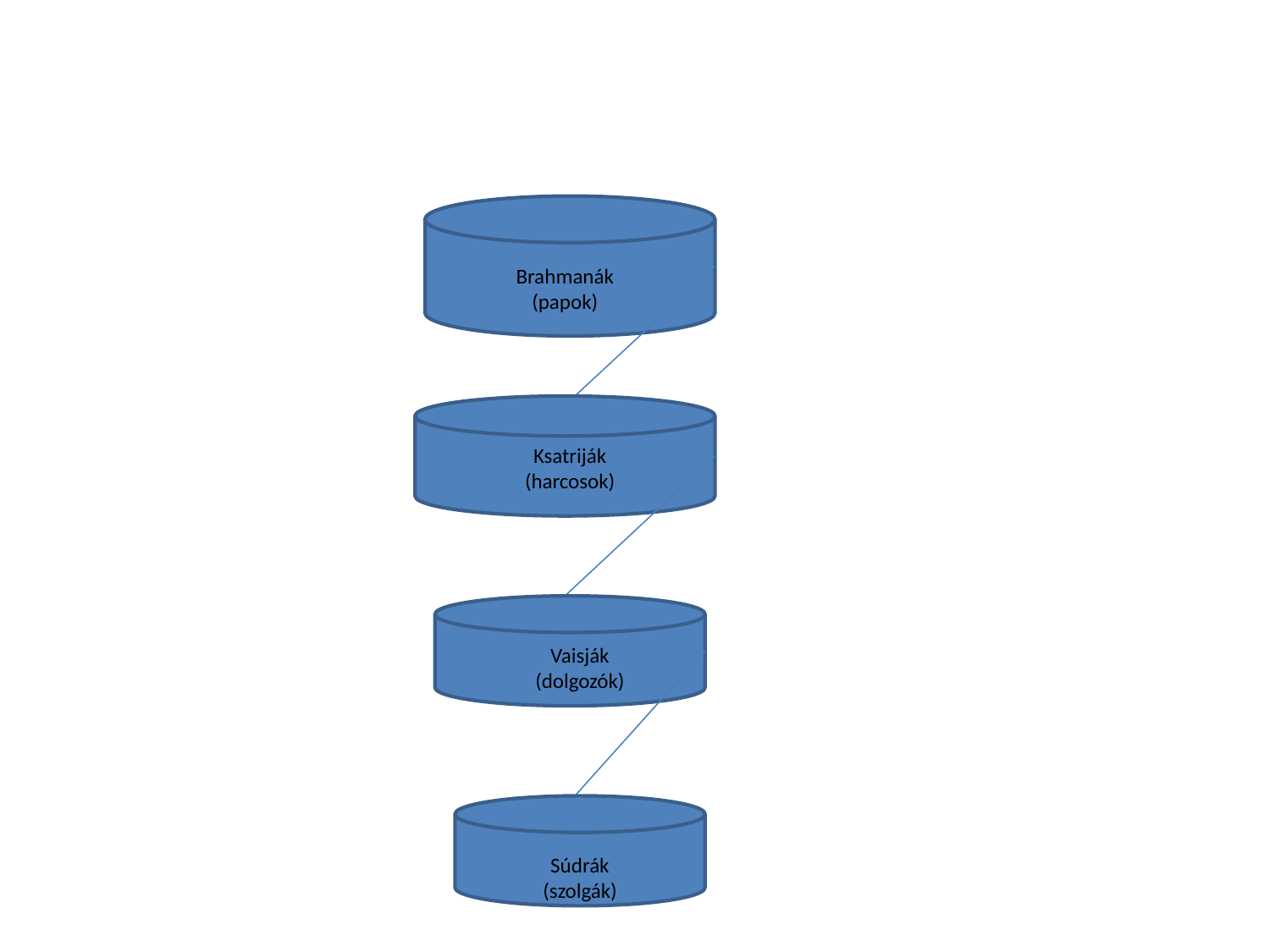

Brahmanák (papok)

Ksatriják (harcosok)

Vaisják (dolgozók)

Súdrák (szolgák)